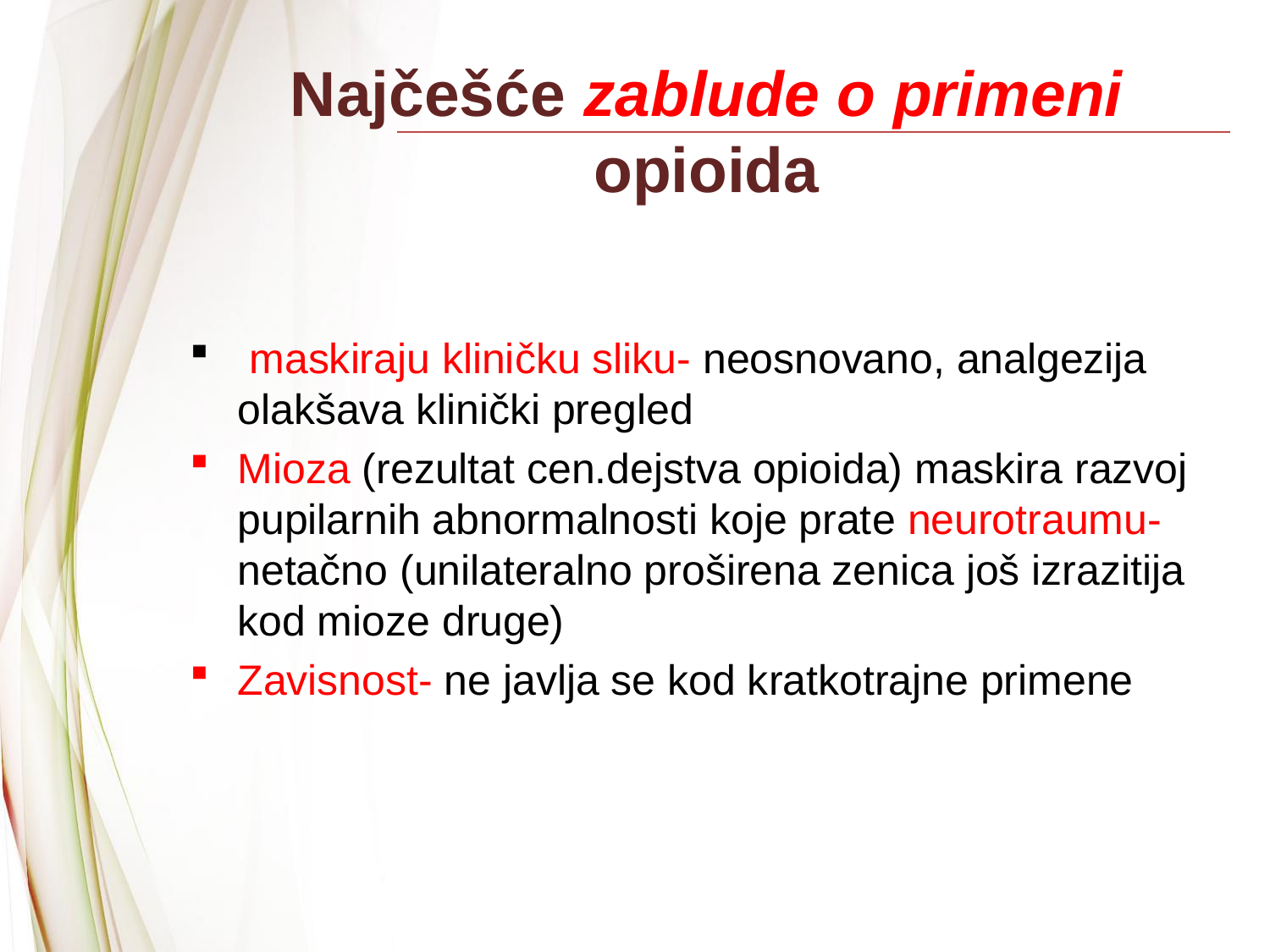

Najčešće zablude o primeni opioida

 maskiraju kliničku sliku- neosnovano, analgezija     olakšava klinički pregled
Mioza (rezultat cen.dejstva opioida) maskira razvoj pupilarnih abnormalnosti koje prate neurotraumu-   netačno (unilateralno proširena zenica još izrazitija  kod mioze druge)
Zavisnost- ne javlja se kod kratkotrajne primene